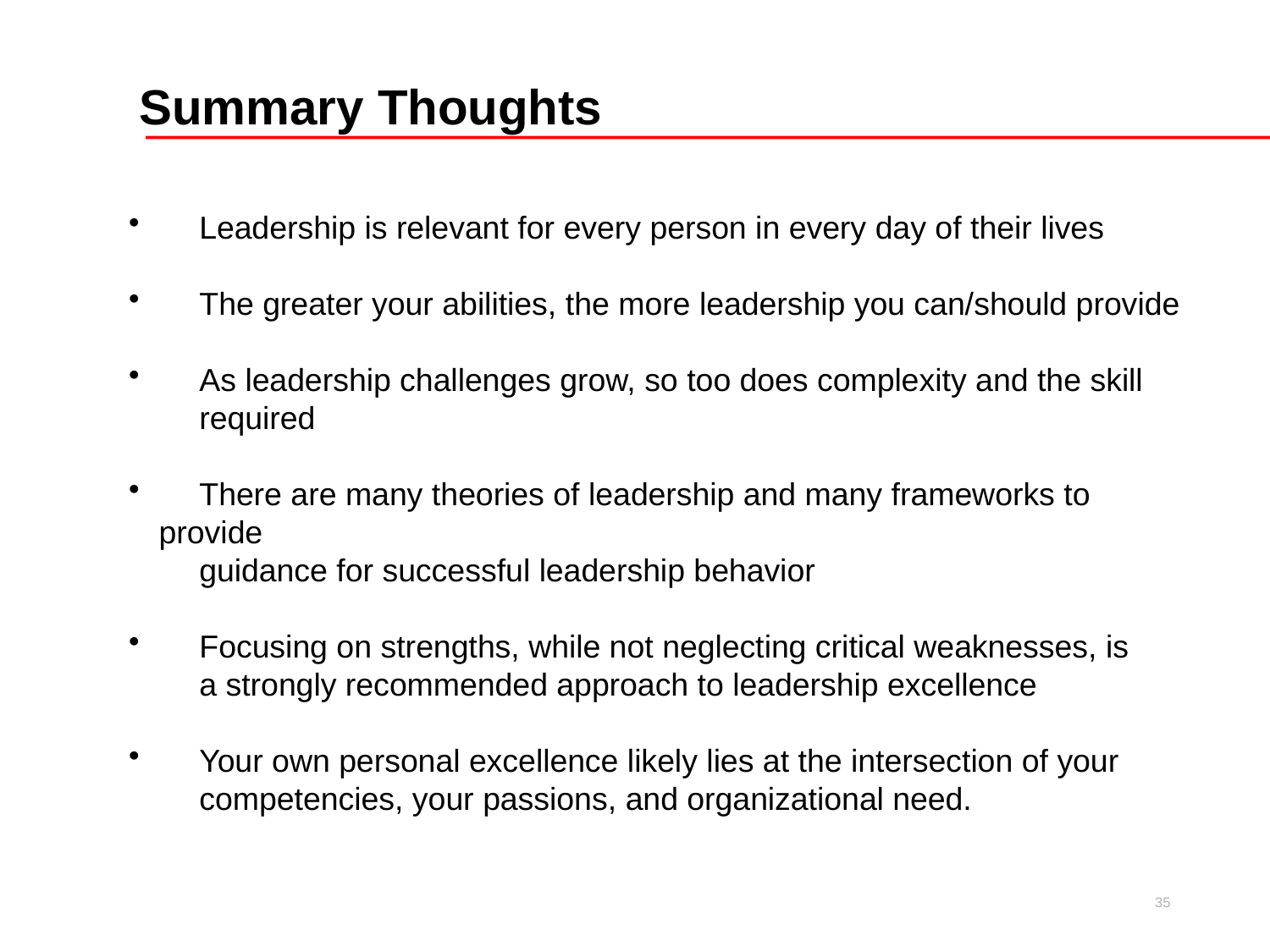

Summary Thoughts
 	Leadership is relevant for every person in every day of their lives

 	The greater your abilities, the more leadership you can/should provide

 	As leadership challenges grow, so too does complexity and the skill
	required

 	There are many theories of leadership and many frameworks to provide
	guidance for successful leadership behavior

 	Focusing on strengths, while not neglecting critical weaknesses, is
	a strongly recommended approach to leadership excellence

 	Your own personal excellence likely lies at the intersection of your
	competencies, your passions, and organizational need.

35